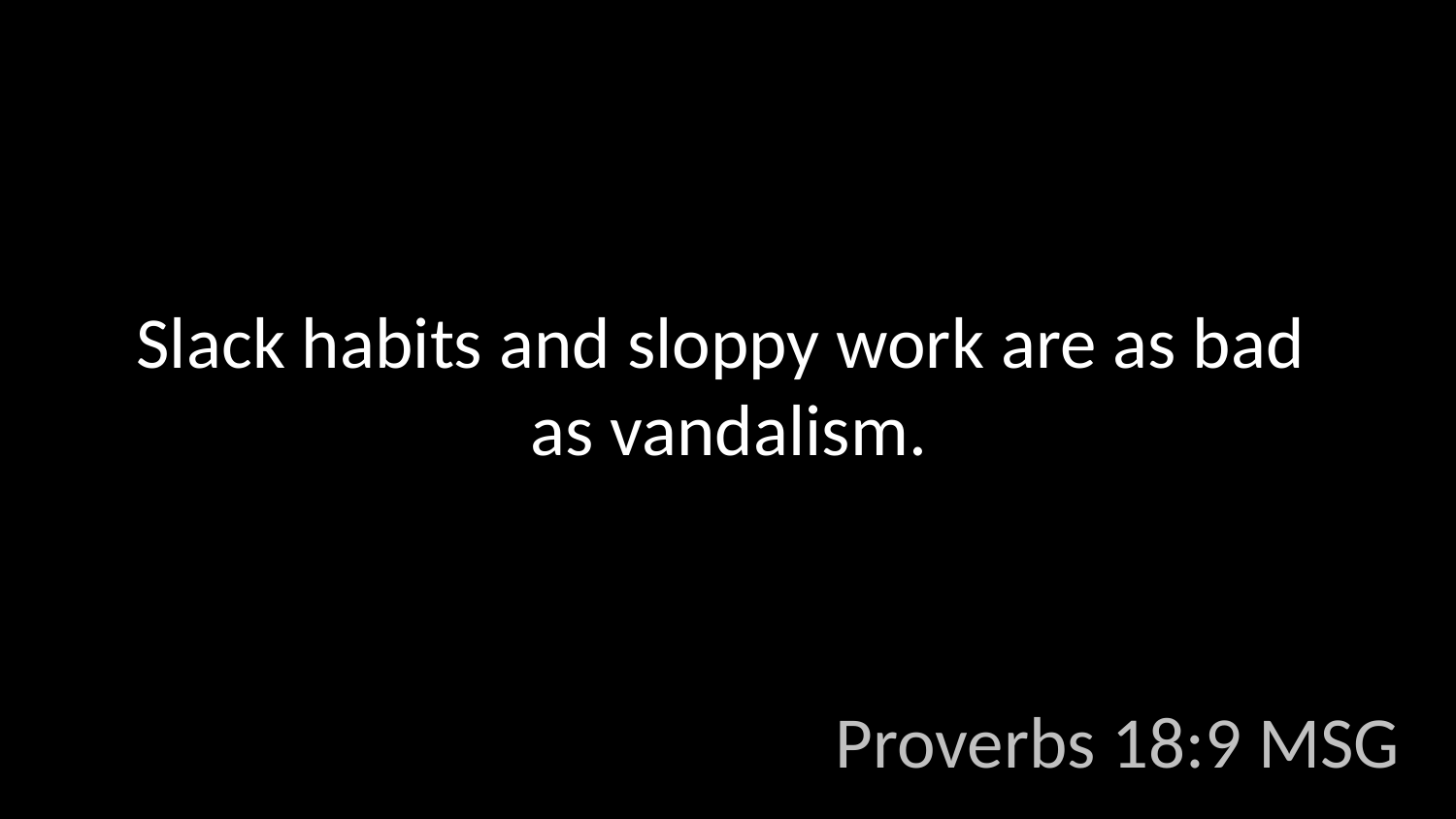

Slack habits and sloppy work are as bad
as vandalism.
Proverbs 18:9 MSG